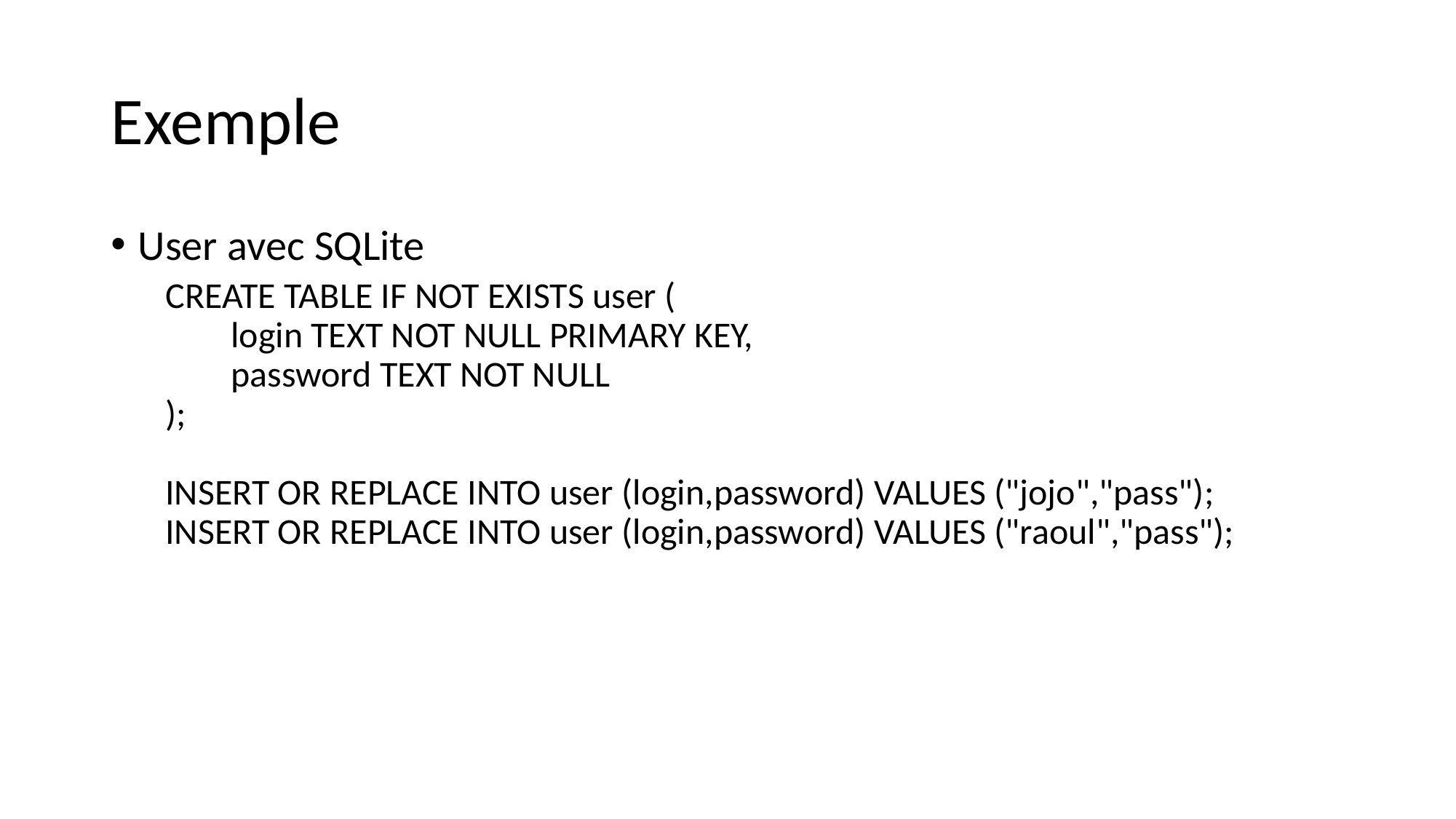

# Exemple
User avec SQLite
CREATE TABLE IF NOT EXISTS user (
        login TEXT NOT NULL PRIMARY KEY,
        password TEXT NOT NULL
);
INSERT OR REPLACE INTO user (login,password) VALUES ("jojo","pass");
INSERT OR REPLACE INTO user (login,password) VALUES ("raoul","pass");